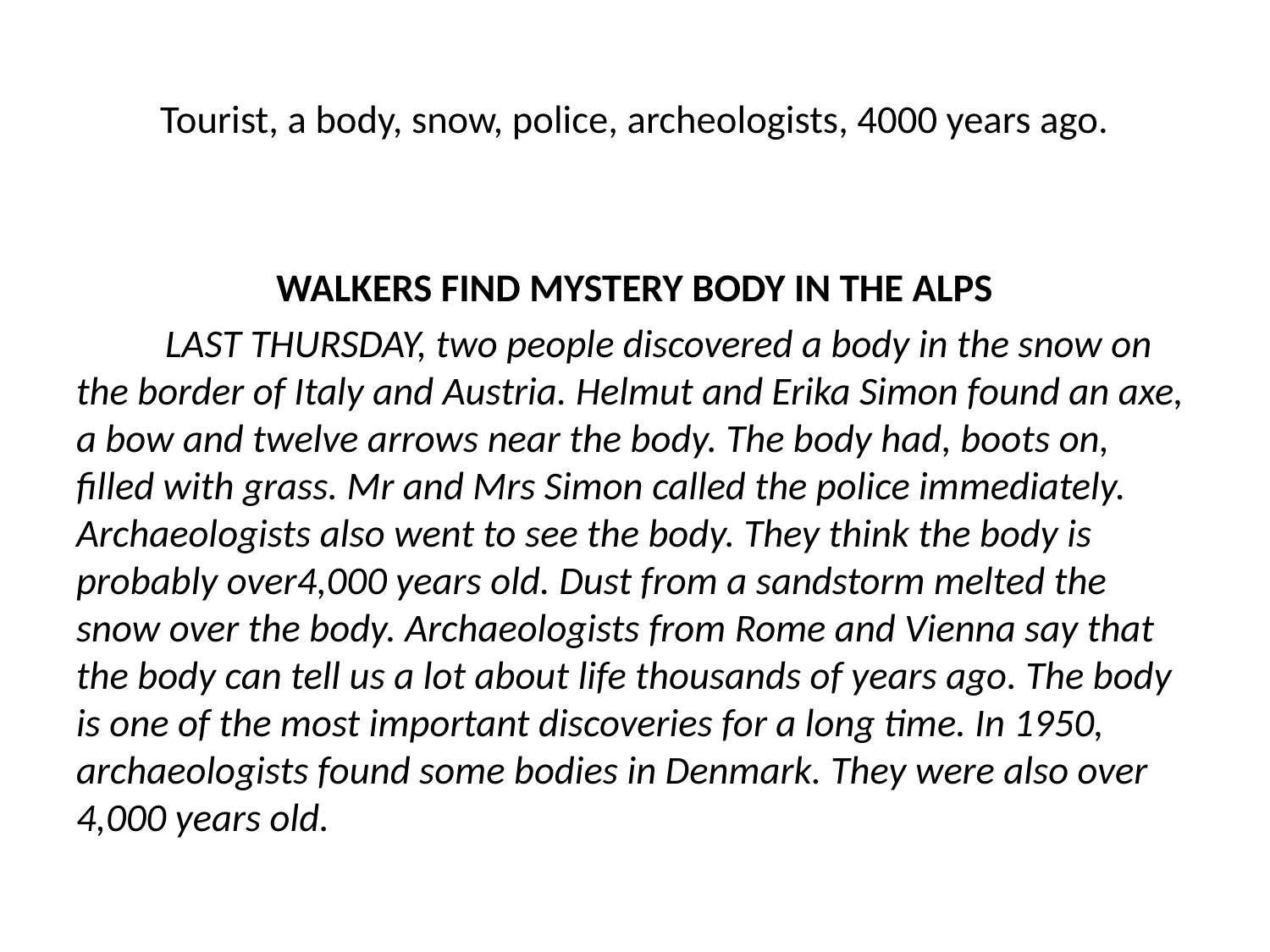

# Tourist, a body, snow, police, archeologists, 4000 years ago.
WALKERS FIND MYSTERY BODY IN THE ALPS
	LAST THURSDAY, two people discovered a body in the snow on the border of Italy and Austria. Helmut and Erika Simon found an axe, a bow and twelve arrows near the body. The body had, boots on, filled with grass. Mr and Mrs Simon called the police immediately. Archaeologists also went to see the body. They think the body is probably over4,000 years old. Dust from a sandstorm melted the snow over the body. Archaeologists from Rome and Vienna say that the body can tell us a lot about life thousands of years ago. The body is one of the most important discoveries for a long time. In 1950, archaeologists found some bodies in Denmark. They were also over 4,000 years old.